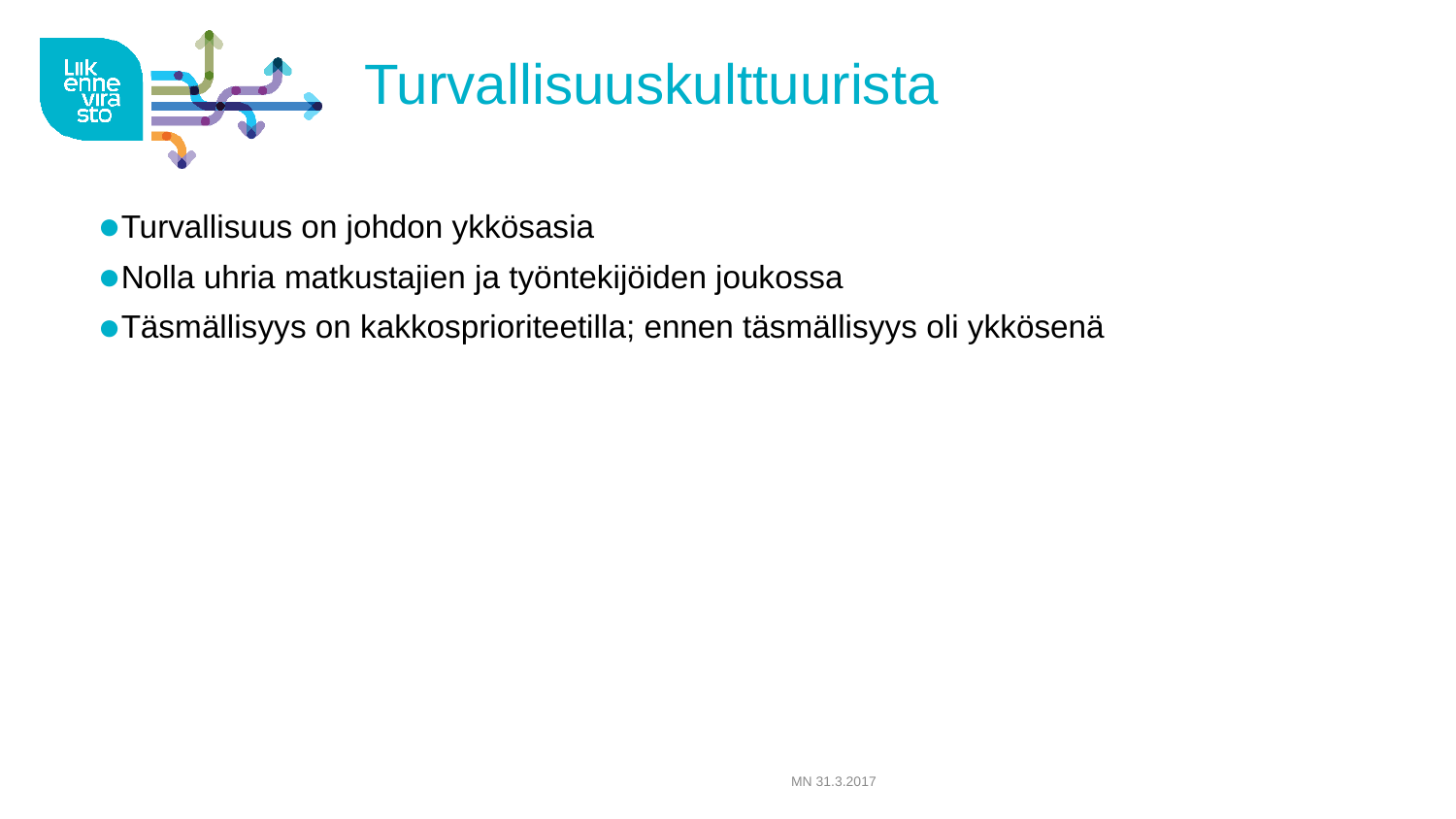

# Turvallisuuskulttuurista
Turvallisuus on johdon ykkösasia
Nolla uhria matkustajien ja työntekijöiden joukossa
Täsmällisyys on kakkosprioriteetilla; ennen täsmällisyys oli ykkösenä
MN 31.3.2017